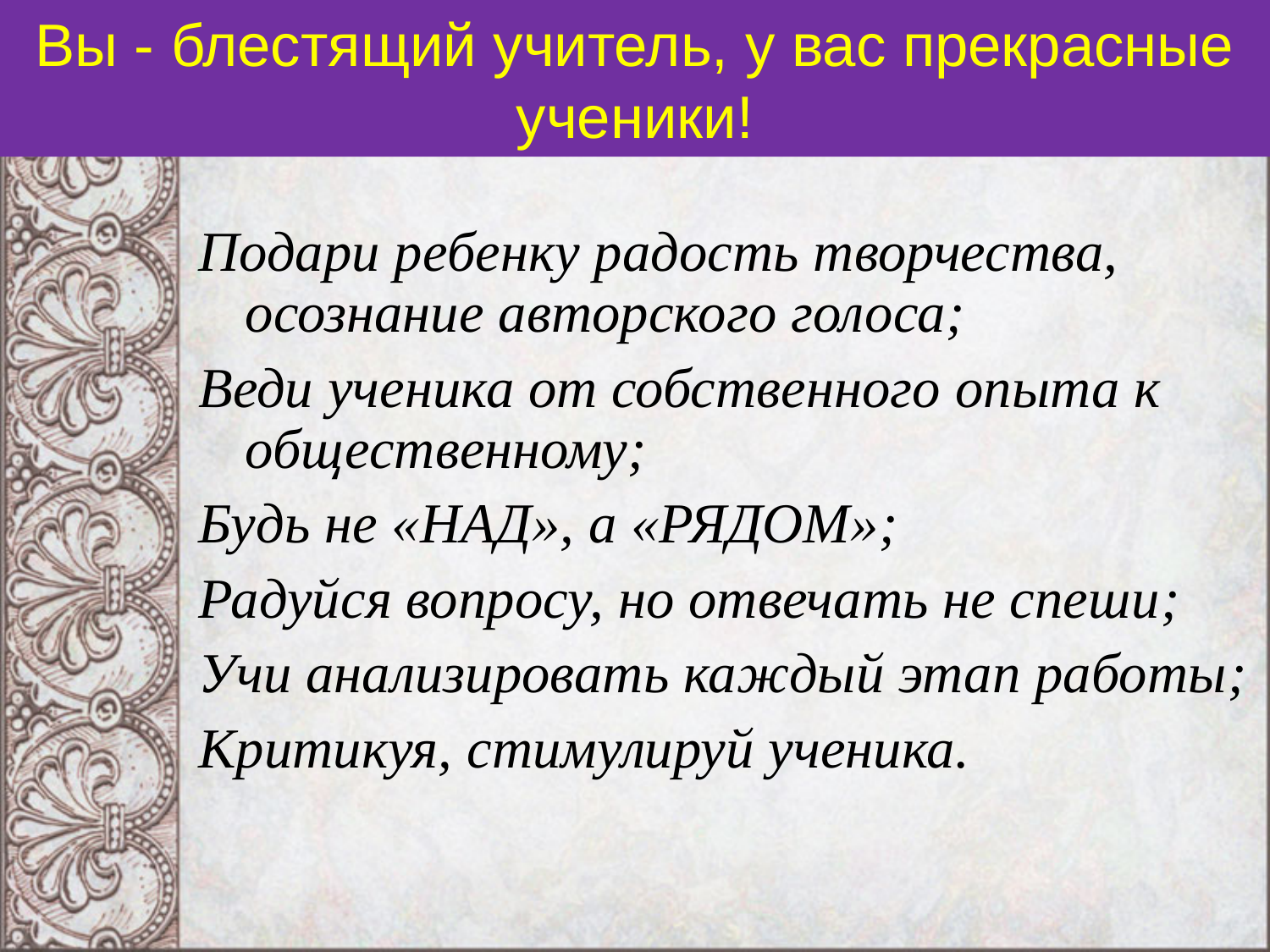

Вы - блестящий учитель, у вас прекрасные ученики!
Подари ребенку радость творчества, осознание авторского голоса;
Веди ученика от собственного опыта к общественному;
Будь не «НАД», а «РЯДОМ»;
Радуйся вопросу, но отвечать не спеши;
Учи анализировать каждый этап работы;
Критикуя, стимулируй ученика.